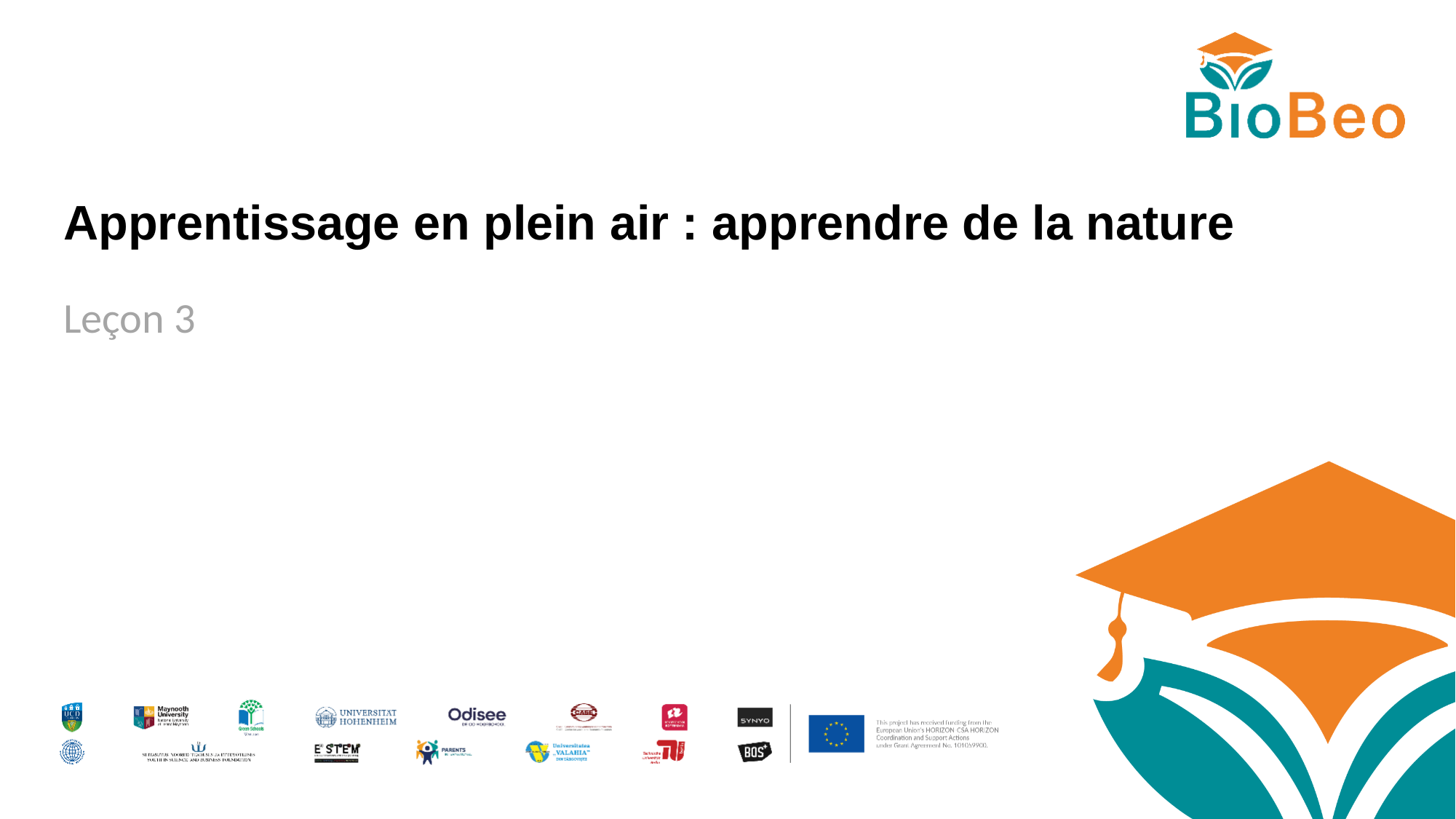

# Apprentissage en plein air : apprendre de la nature
Leçon 3